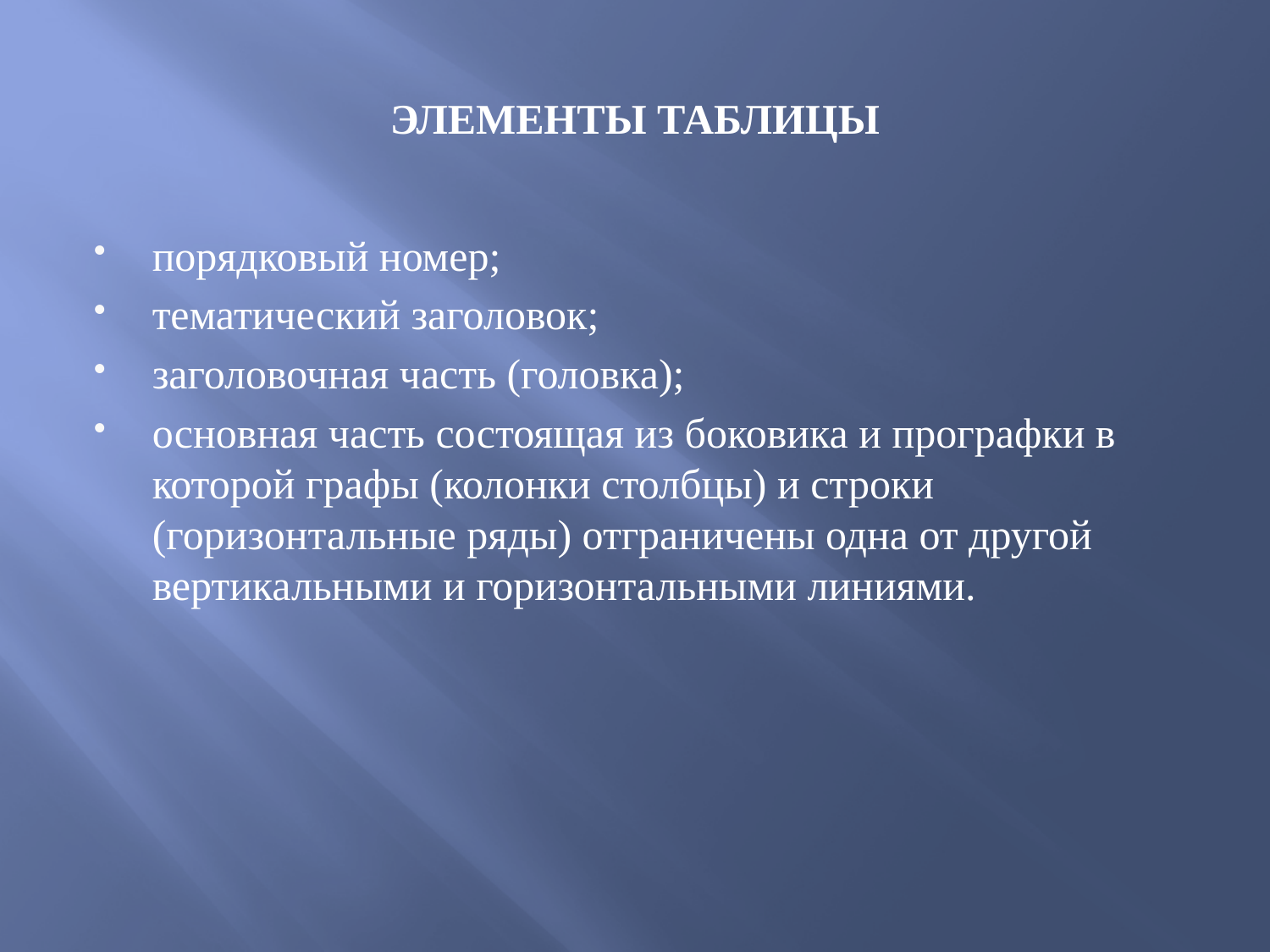

# ЭЛЕМЕНТЫ ТАБЛИЦЫ
порядковый номер;
тематический заголовок;
заголовочная часть (головка);
основная часть состоящая из боковика и прографки в которой графы (колонки столбцы) и строки (горизонтальные ряды) отграничены одна от другой вертикальными и горизонтальными линиями.